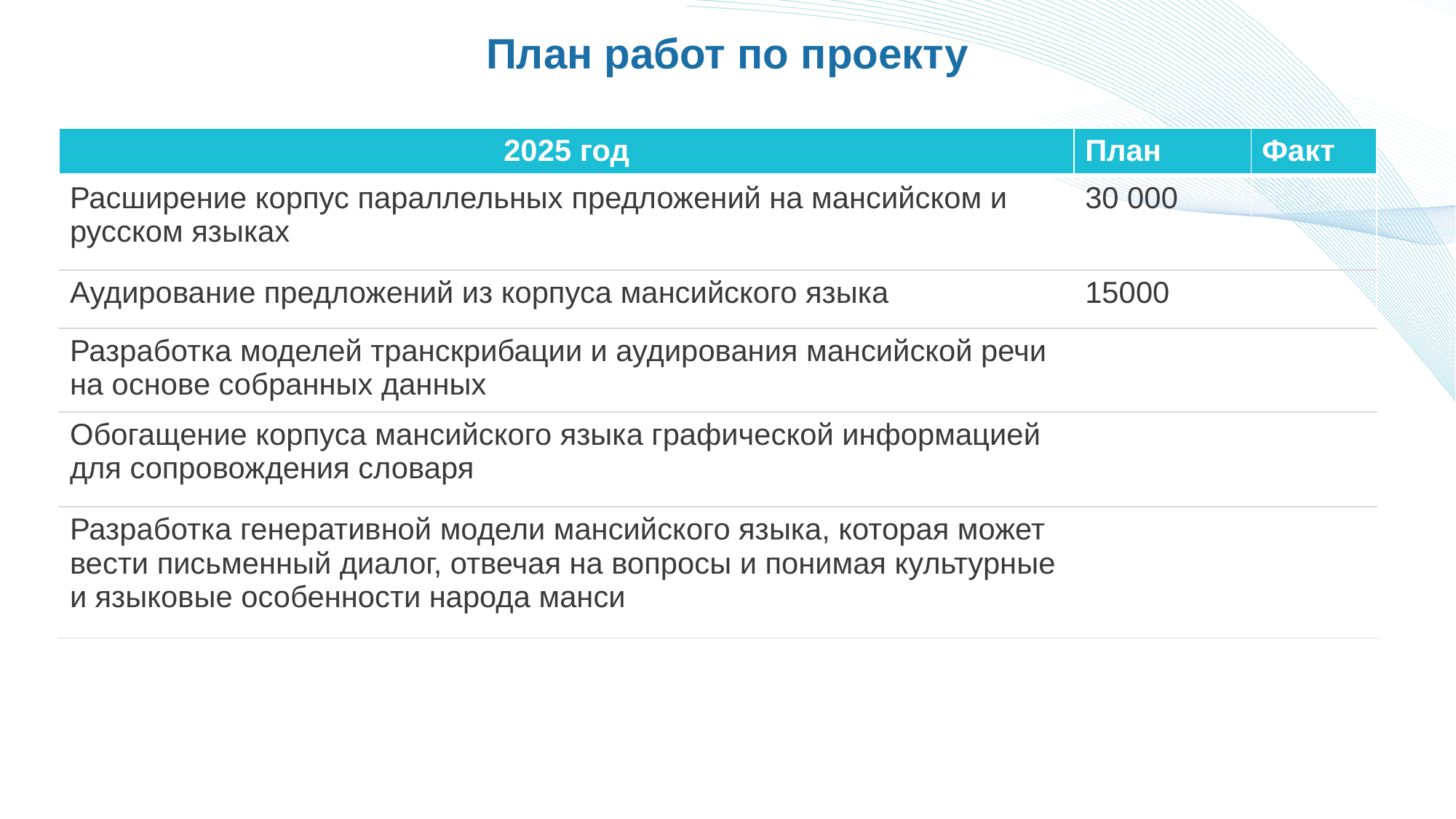

План работ по проекту
| 2025 год | План | Факт |
| --- | --- | --- |
| Расширение корпус параллельных предложений на мансийском и русском языках | 30 000 |  |
| Аудирование предложений из корпуса мансийского языка | 15000 |  |
| Разработка моделей транскрибации и аудирования мансийской речи на основе собранных данных |  |  |
| Обогащение корпуса мансийского языка графической информацией для сопровождения словаря |  |  |
| Разработка генеративной модели мансийского языка, которая может вести письменный диалог, отвечая на вопросы и понимая культурные и языковые особенности народа манси |  |  |